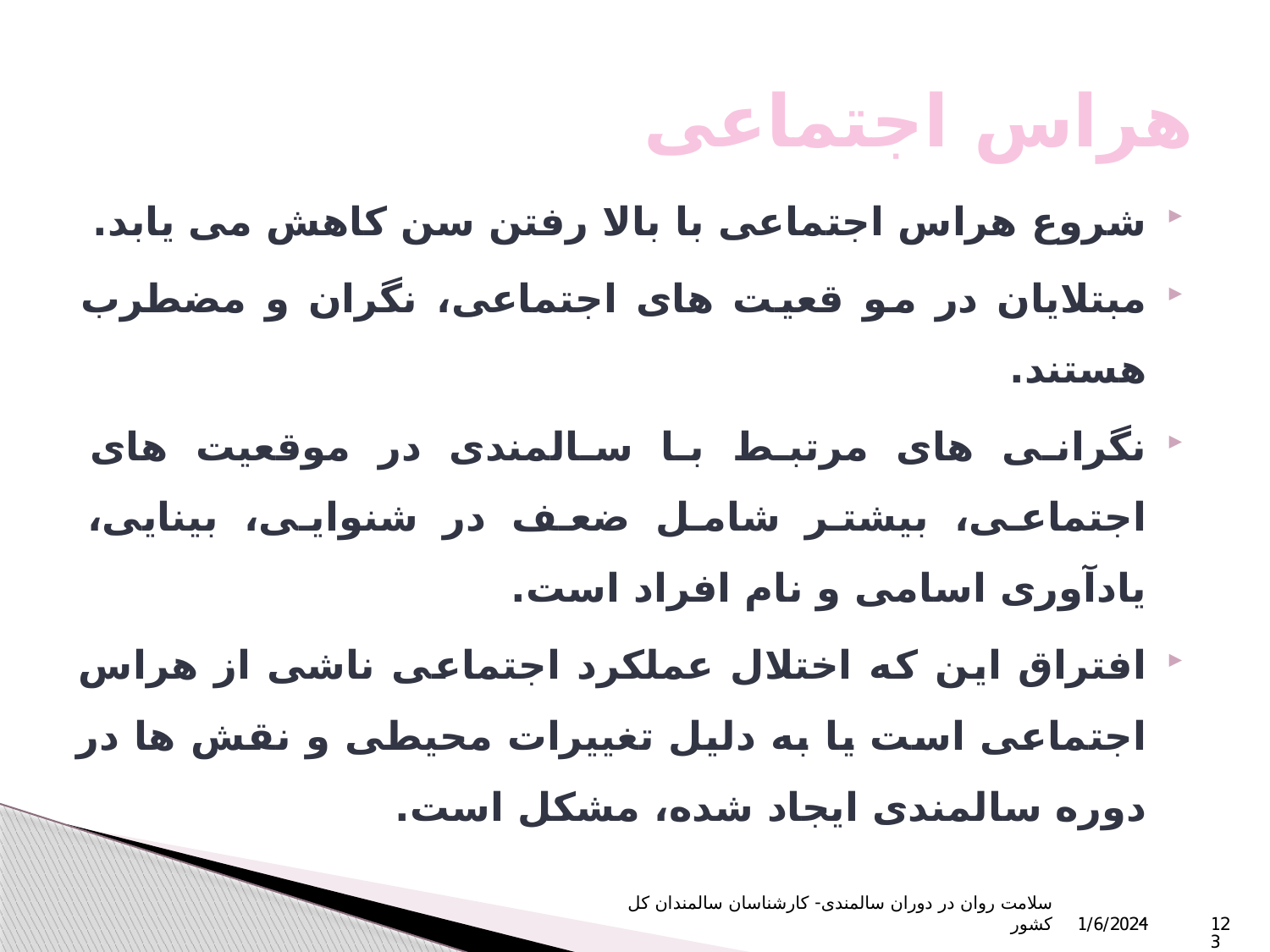

# هراس اجتماعی
شروع هراس اجتماعی با بالا رفتن سن کاهش می یابد.
مبتلایان در مو قعیت های اجتماعی، نگران و مضطرب هستند.
نگرانی های مرتبط با سالمندی در موقعیت های اجتماعی، بیشتر شامل ضعف در شنوایی، بینایی، یادآوری اسامی و نام افراد است.
افتراق این که اختلال عملکرد اجتماعی ناشی از هراس اجتماعی است یا به دلیل تغییرات محیطی و نقش ها در دوره سالمندی ایجاد شده، مشکل است.
سلامت روان در دوران سالمندی- کارشناسان سالمندان کل کشور
1/6/2024
123